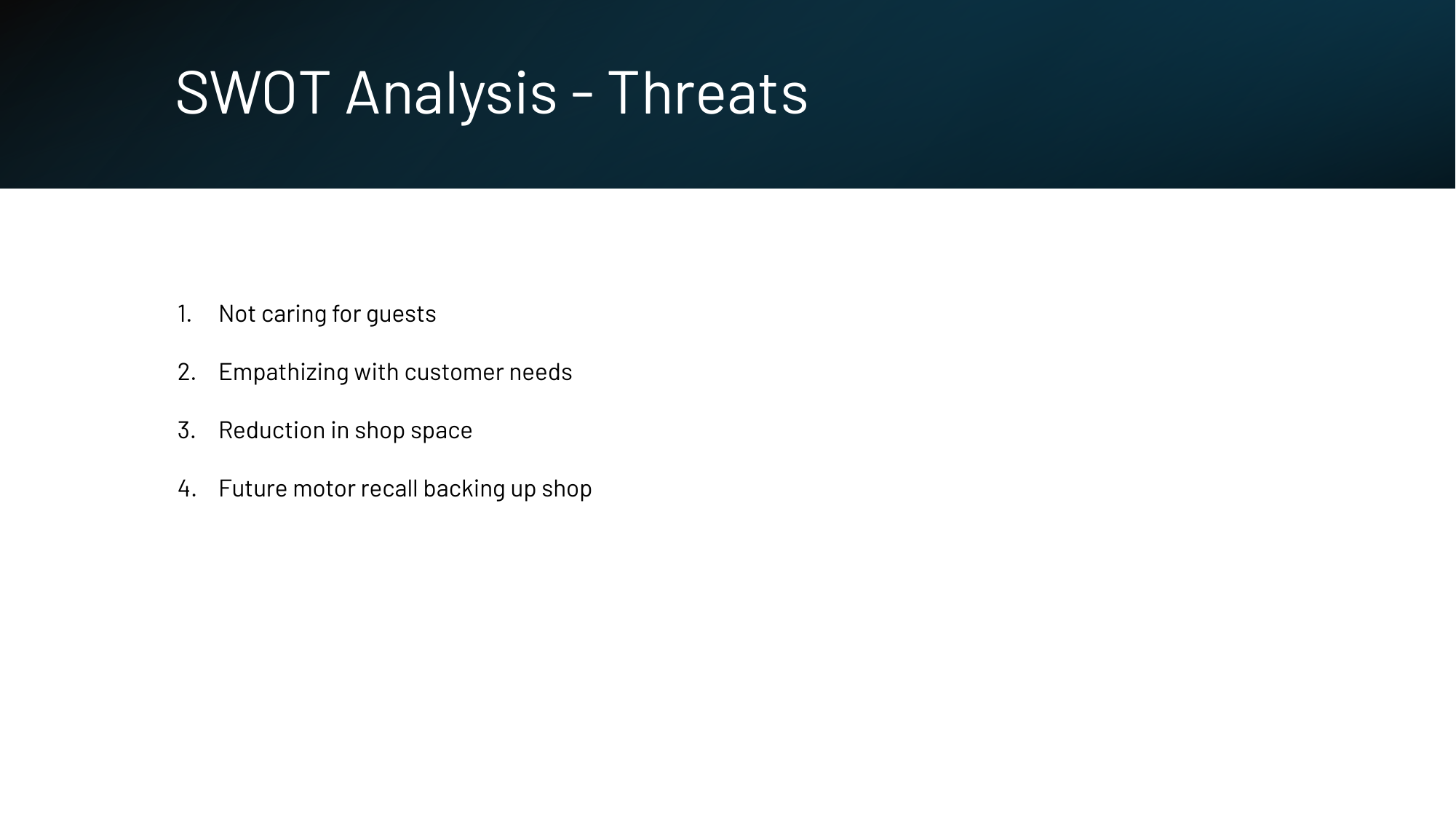

# SWOT Analysis - Threats
Not caring for guests

Empathizing with customer needs

Reduction in shop space

Future motor recall backing up shop